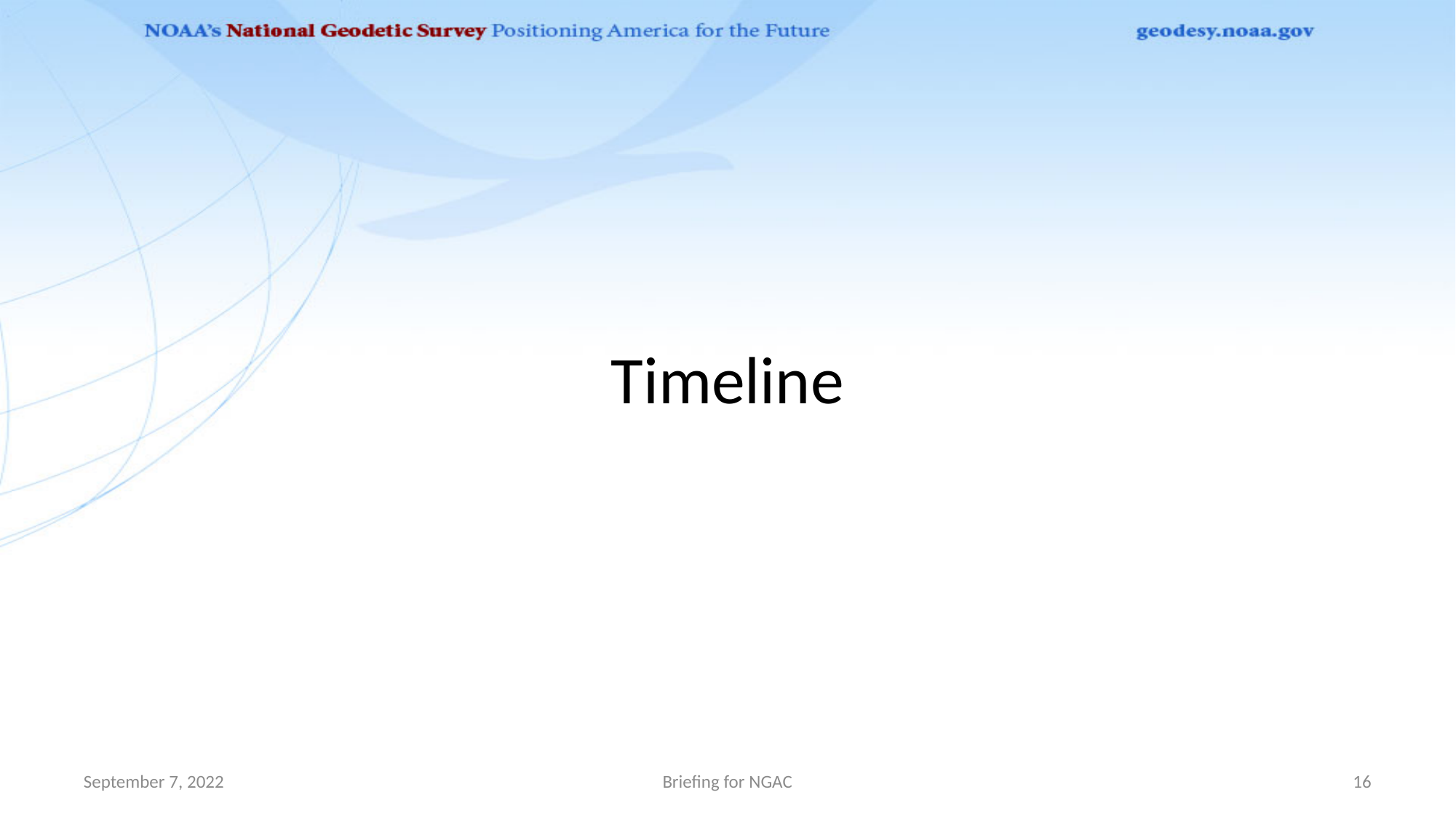

# Timeline
September 7, 2022
Briefing for NGAC
16